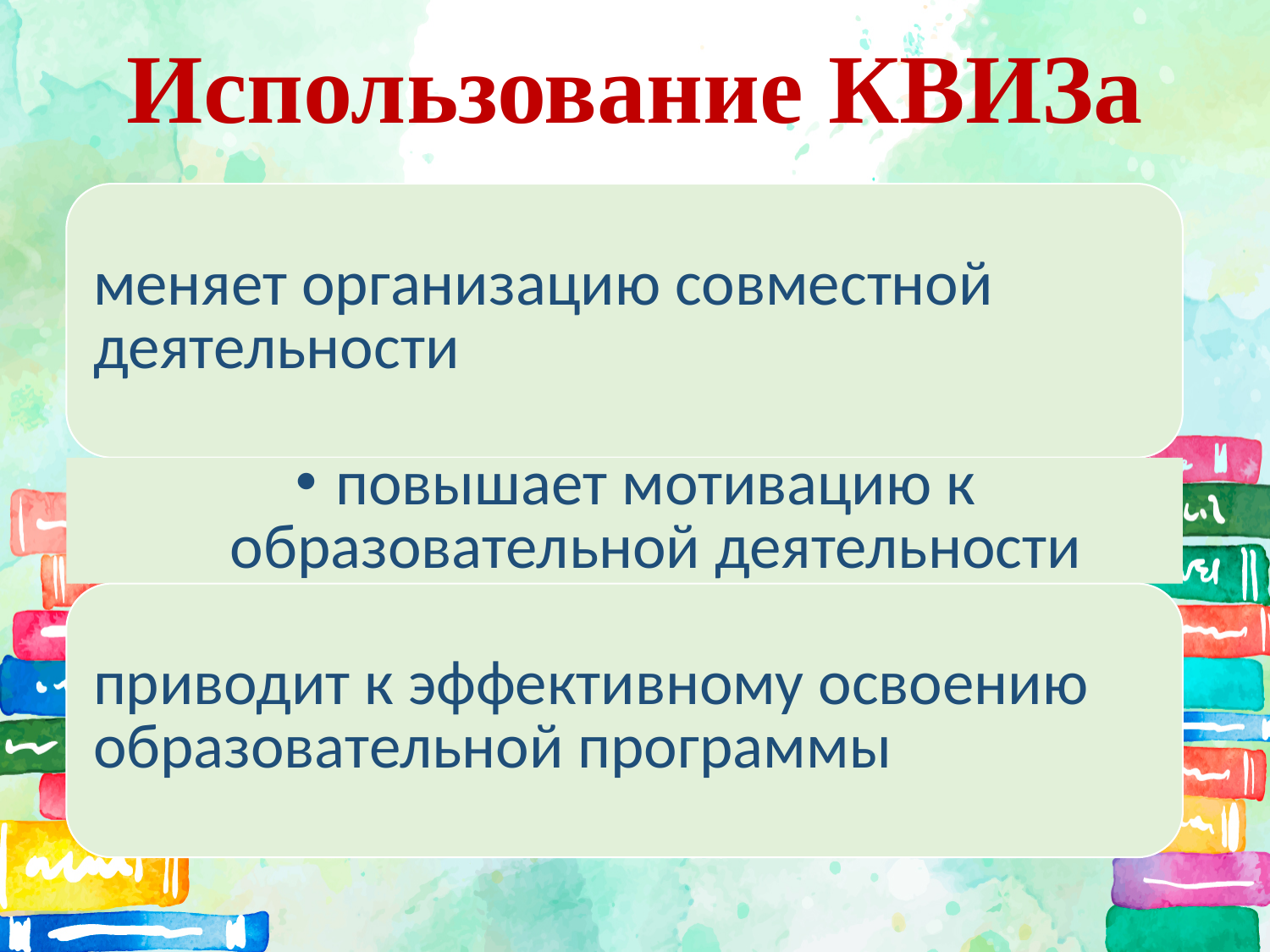

# Использование КВИЗа
меняет организацию совместной деятельности
приводит к эффективному освоению образовательной программы
повышает мотивацию к образовательной деятельности